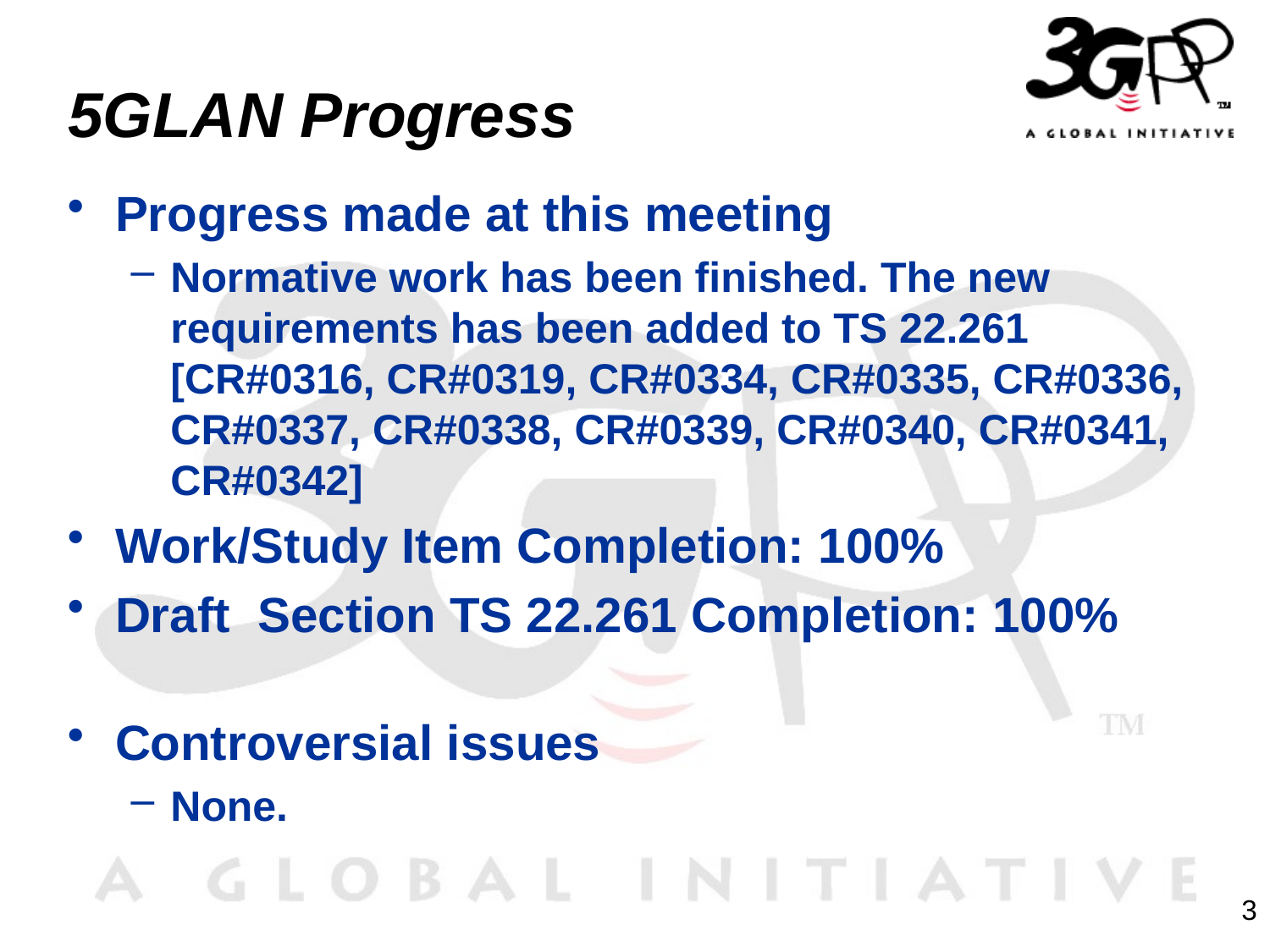

# 5GLAN Progress
Progress made at this meeting
Normative work has been finished. The new requirements has been added to TS 22.261 [CR#0316, CR#0319, CR#0334, CR#0335, CR#0336, CR#0337, CR#0338, CR#0339, CR#0340, CR#0341, CR#0342]
Work/Study Item Completion: 100%
Draft  Section TS 22.261 Completion: 100%

Controversial issues
None.
3